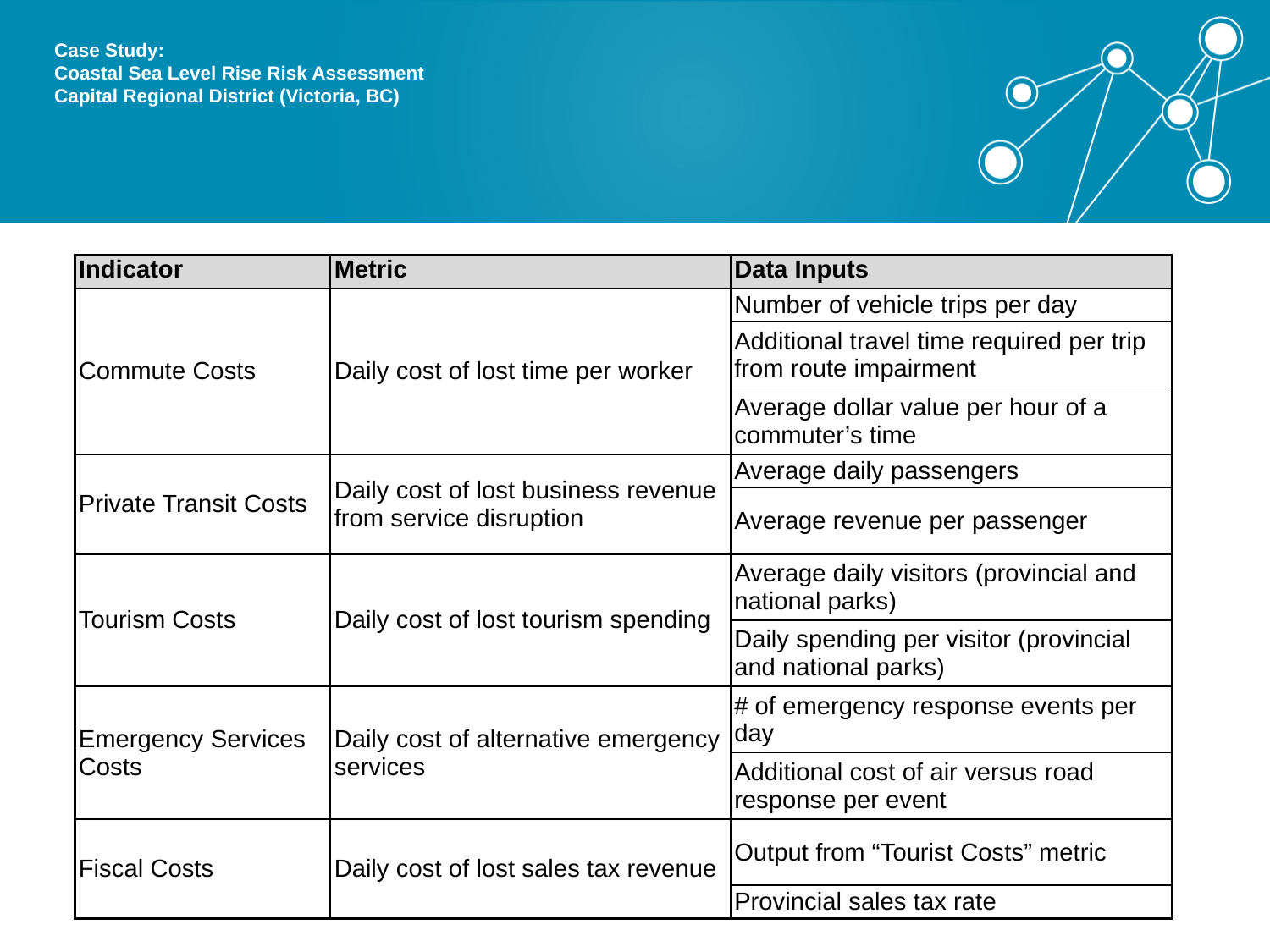

# Case Study: Coastal Sea Level Rise Risk Assessment Capital Regional District (Victoria, BC)
| Indicator | Metric | Data Inputs |
| --- | --- | --- |
| Commute Costs | Daily cost of lost time per worker | Number of vehicle trips per day |
|  |  | Additional travel time required per trip from route impairment |
|  |  | Average dollar value per hour of a commuter’s time |
| Private Transit Costs | Daily cost of lost business revenue from service disruption | Average daily passengers |
|  |  | Average revenue per passenger |
| Tourism Costs | Daily cost of lost tourism spending | Average daily visitors (provincial and national parks) |
|  |  | Daily spending per visitor (provincial and national parks) |
| Emergency Services Costs | Daily cost of alternative emergency services | # of emergency response events per day |
|  |  | Additional cost of air versus road response per event |
| Fiscal Costs | Daily cost of lost sales tax revenue | Output from “Tourist Costs” metric |
|  |  | Provincial sales tax rate |